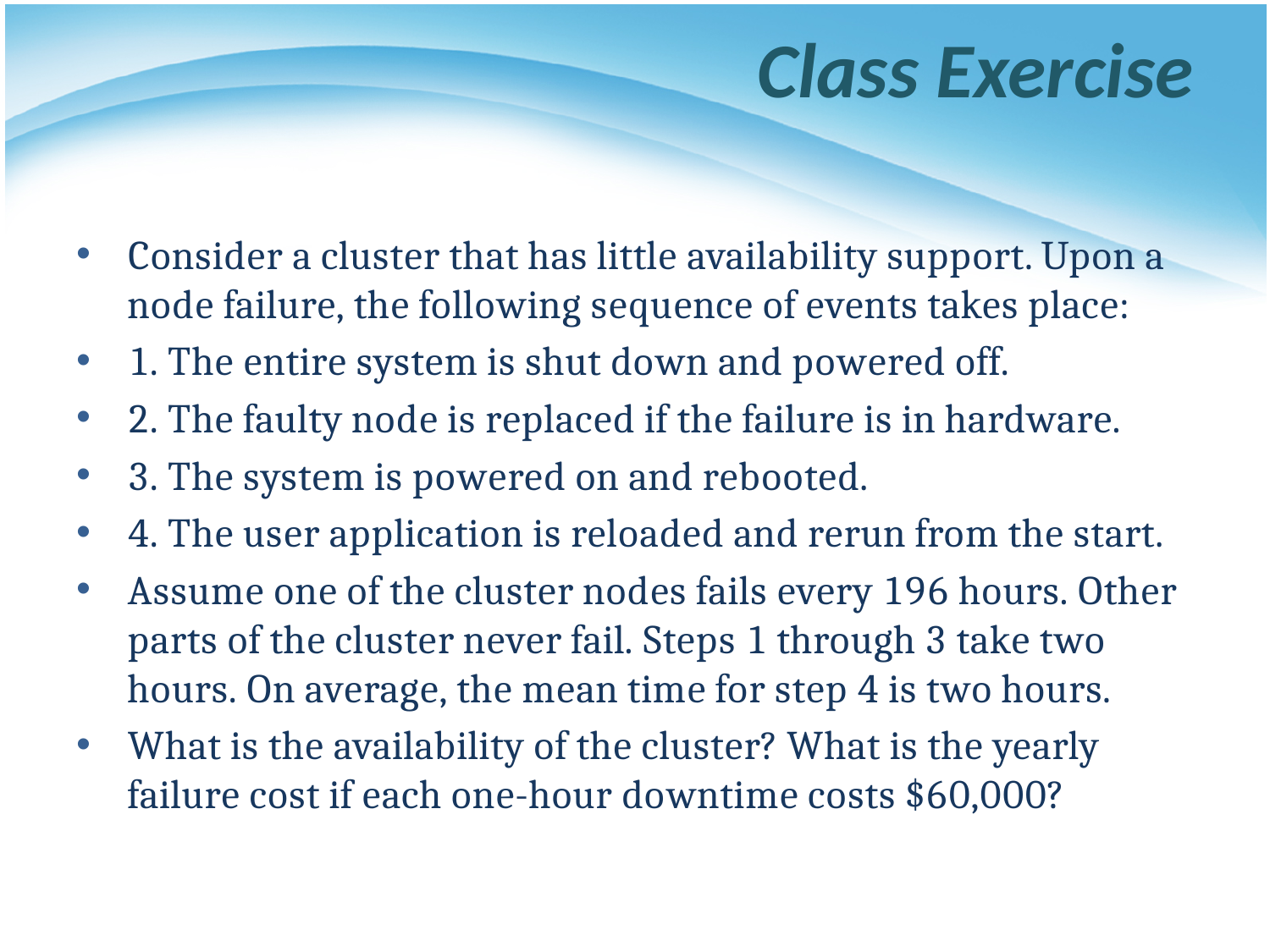

Class Exercise
#
Consider a cluster that has little availability support. Upon a node failure, the following sequence of events takes place:
1. The entire system is shut down and powered off.
2. The faulty node is replaced if the failure is in hardware.
3. The system is powered on and rebooted.
4. The user application is reloaded and rerun from the start.
Assume one of the cluster nodes fails every 196 hours. Other parts of the cluster never fail. Steps 1 through 3 take two hours. On average, the mean time for step 4 is two hours.
What is the availability of the cluster? What is the yearly failure cost if each one-hour downtime costs $60,000?